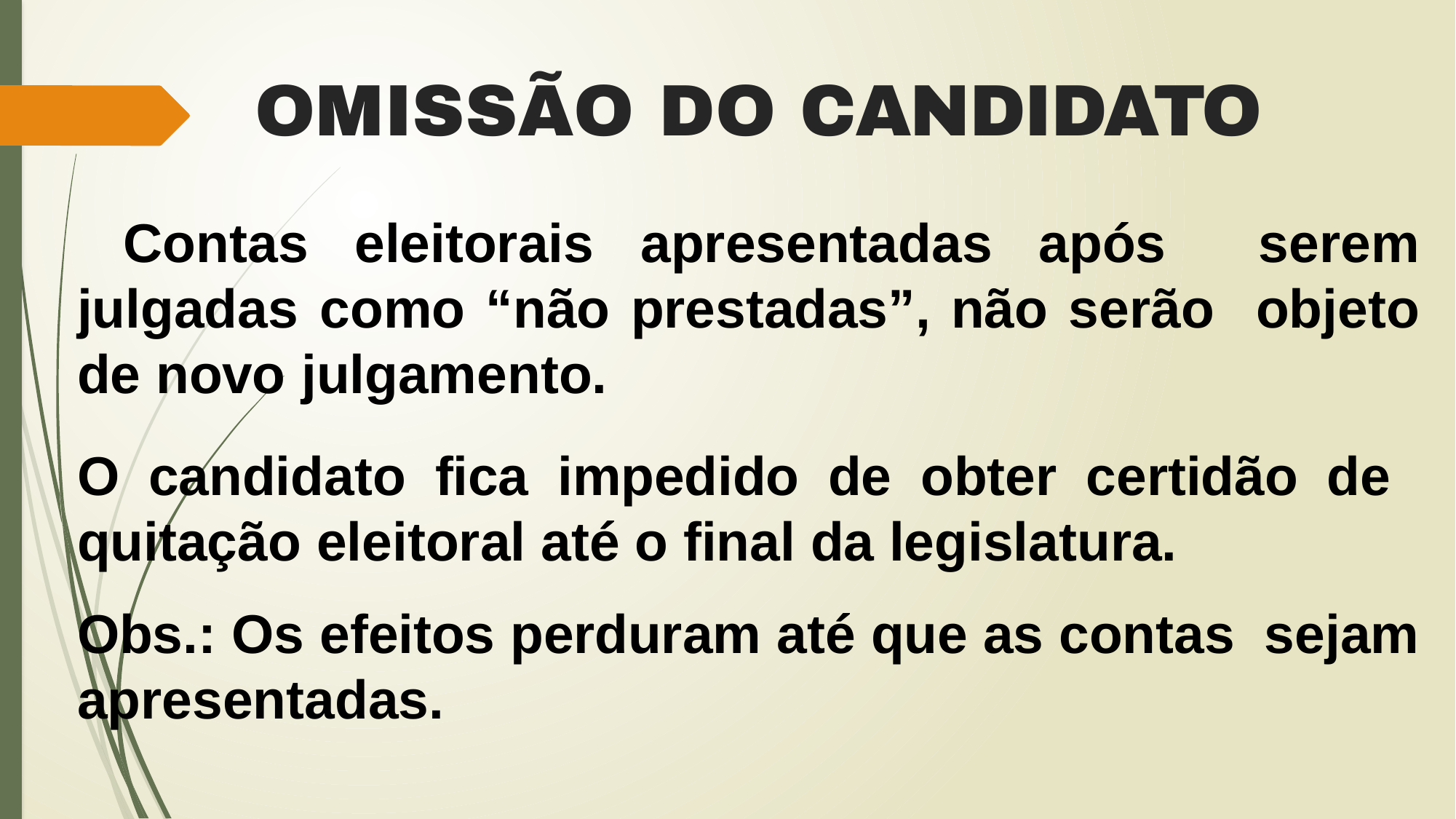

# OMISSÃO DO CANDIDATO
 Contas eleitorais apresentadas após  serem julgadas como “não prestadas”, não serão  objeto de novo julgamento.
O candidato fica impedido de obter certidão de  quitação eleitoral até o final da legislatura.
Obs.: Os efeitos perduram até que as contas  sejam apresentadas.